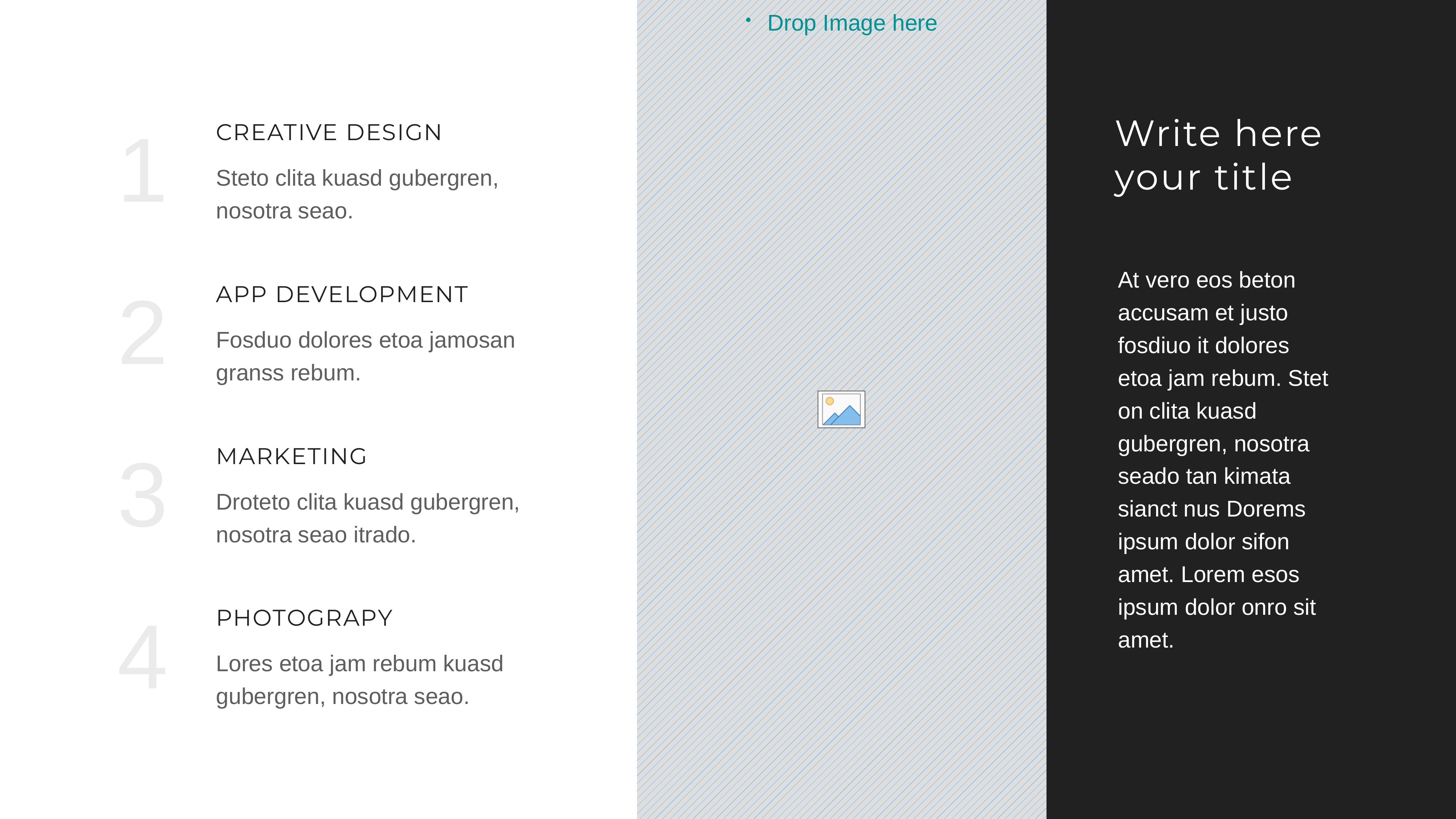

1
CREATIVE DESIGN
Write here
your title
Steto clita kuasd gubergren, nosotra seao.
2
At vero eos beton accusam et justo fosdiuo it dolores etoa jam rebum. Stet on clita kuasd gubergren, nosotra seado tan kimata sianct nus Dorems ipsum dolor sifon amet. Lorem esos ipsum dolor onro sit amet.
APP DEVELOPMENT
Fosduo dolores etoa jamosan  granss rebum.
3
MARKETING
Droteto clita kuasd gubergren, nosotra seao itrado.
4
PHOTOGRAPY
Lores etoa jam rebum kuasd gubergren, nosotra seao.